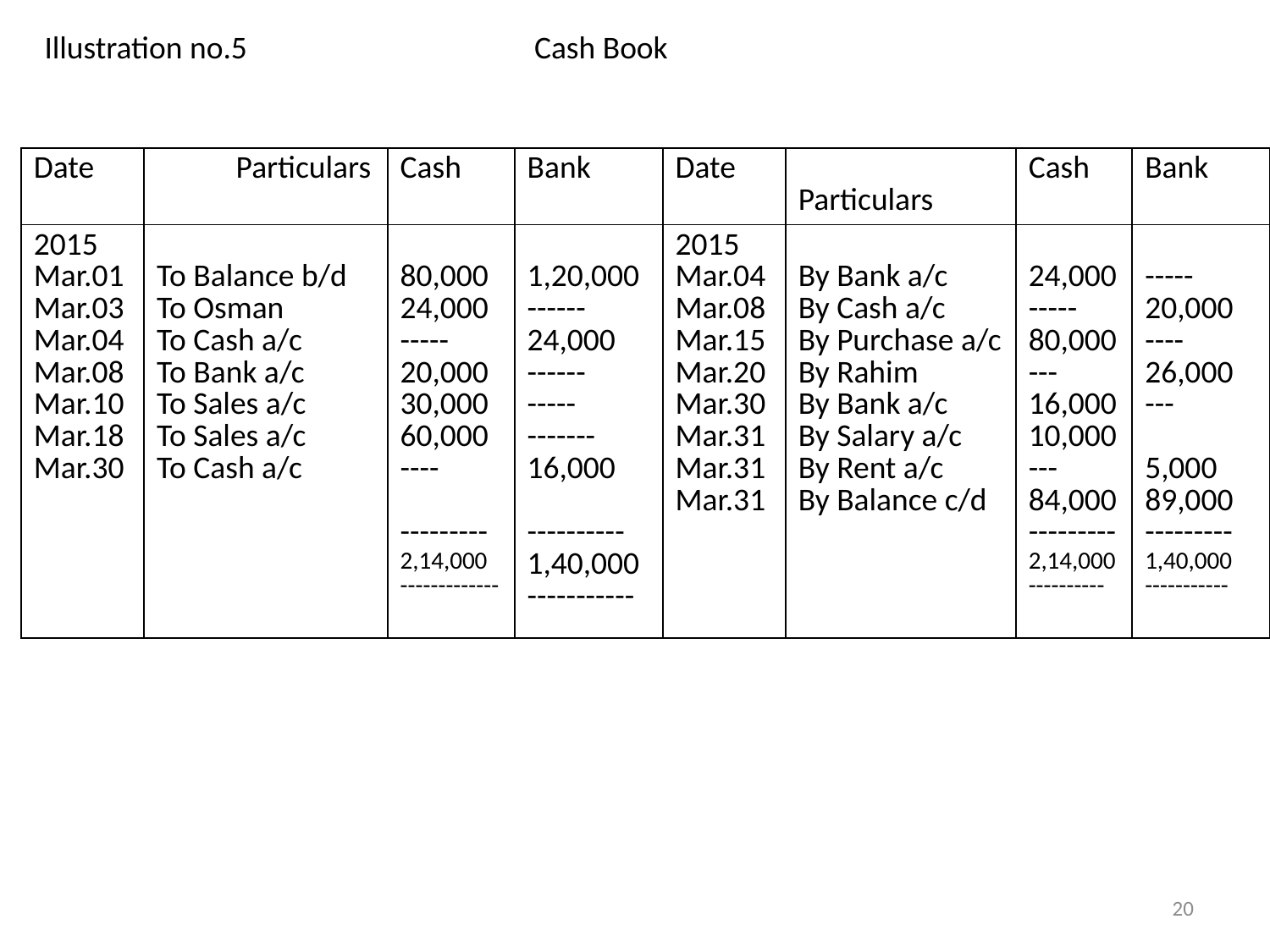

Illustration no.5                                        Cash Book

| Date | Particulars | Cash | Bank | Date | Particulars | Cash | Bank |
| --- | --- | --- | --- | --- | --- | --- | --- |
| 2015 Mar.01 Mar.03 Mar.04 Mar.08 Mar.10 Mar.18 Mar.30 | To Balance b/d To Osman To Cash a/c To Bank a/c To Sales a/c To Sales a/c To Cash a/c | 80,000 24,000 ----- 20,000 30,00060,000 ---- --------- 2,14,000 ------------- | 1,20,000 ------ 24,000 ------ ----- ------- 16,000 ---------- 1,40,000 ----------- | 2015 Mar.04 Mar.08 Mar.15 Mar.20 Mar.30 Mar.31 Mar.31 Mar.31 | By Bank a/c By Cash a/c By Purchase a/c By Rahim By Bank a/c By Salary a/c By Rent a/c By Balance c/d | 24,000 ----- 80,000 --- 16,000 10,000 --- 84,000 --------- 2,14,000 ---------- | ----- 20,000 ---- 26,000 --- 5,000 89,000 --------- 1,40,000 ----------- |
20